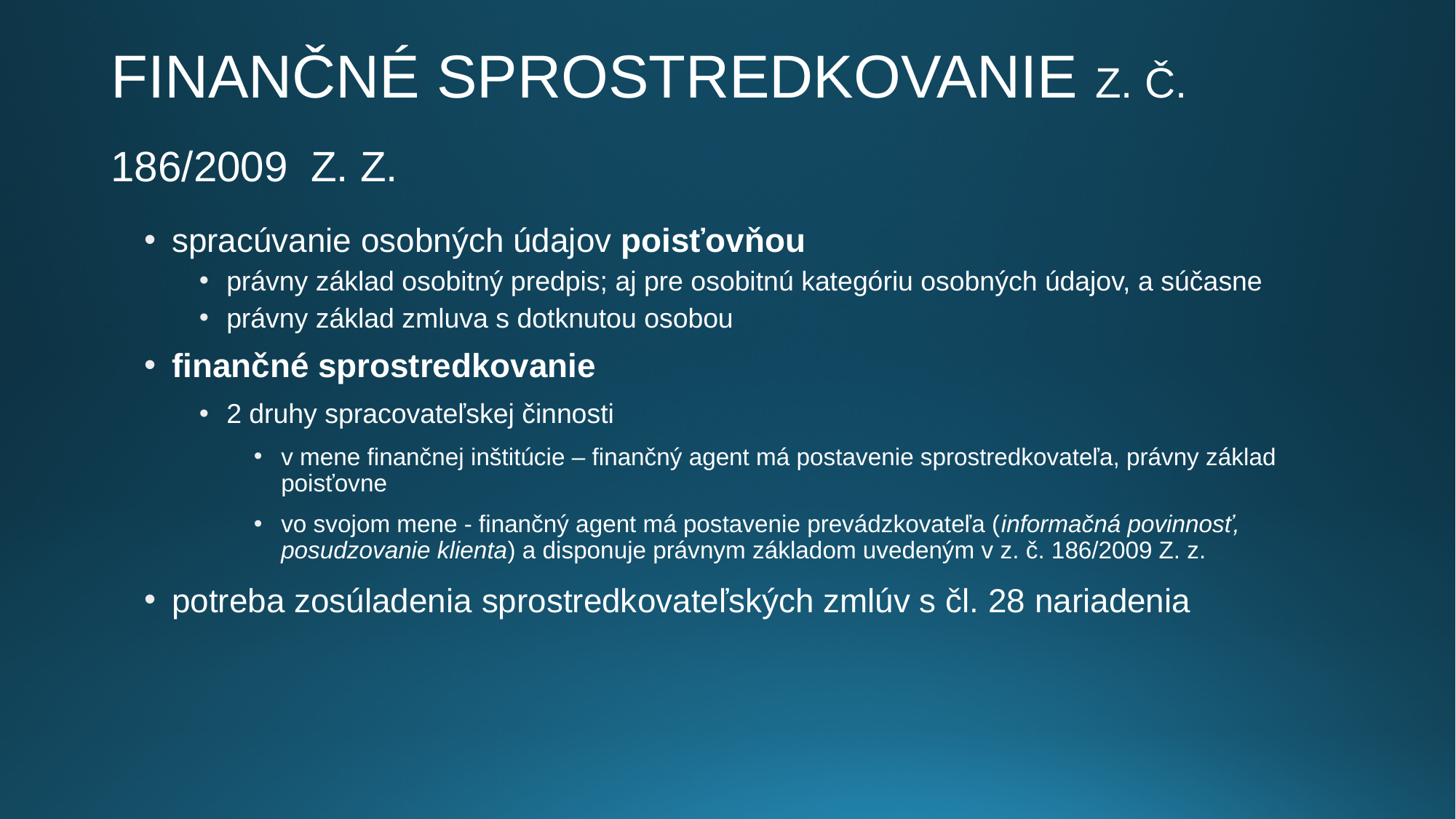

# Finančné sprostredkovanie z. č. 186/2009 Z. z.
spracúvanie osobných údajov poisťovňou
právny základ osobitný predpis; aj pre osobitnú kategóriu osobných údajov, a súčasne
právny základ zmluva s dotknutou osobou
finančné sprostredkovanie
2 druhy spracovateľskej činnosti
v mene finančnej inštitúcie – finančný agent má postavenie sprostredkovateľa, právny základ poisťovne
vo svojom mene - finančný agent má postavenie prevádzkovateľa (informačná povinnosť, posudzovanie klienta) a disponuje právnym základom uvedeným v z. č. 186/2009 Z. z.
potreba zosúladenia sprostredkovateľských zmlúv s čl. 28 nariadenia